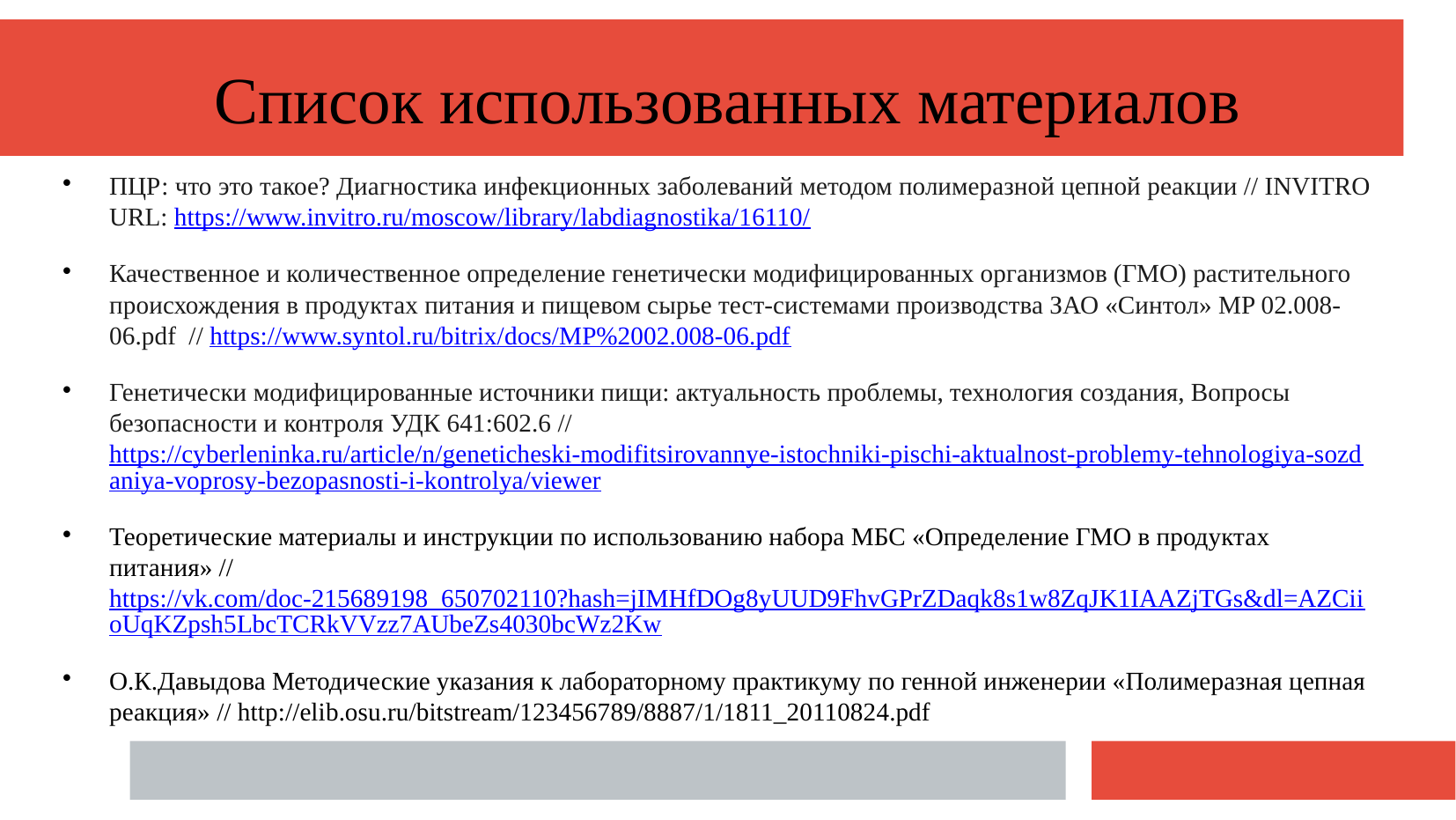

Список использованных материалов
ПЦР: что это такое? Диагностика инфекционных заболеваний методом полимеразной цепной реакции // INVITRO URL: https://www.invitro.ru/moscow/library/labdiagnostika/16110/
Качественное и количественное определение генетически модифицированных организмов (ГМО) растительного происхождения в продуктах питания и пищевом сырье тест-системами производства ЗАО «Синтол» MP 02.008-06.pdf  // https://www.syntol.ru/bitrix/docs/MP%2002.008-06.pdf
Генетически модифицированные источники пищи: актуальность проблемы, технология создания, Вопросы безопасности и контроля УДК 641:602.6 // https://cyberleninka.ru/article/n/geneticheski-modifitsirovannye-istochniki-pischi-aktualnost-problemy-tehnologiya-sozdaniya-voprosy-bezopasnosti-i-kontrolya/viewer
Теоретические материалы и инструкции по использованию набора МБС «Определение ГМО в продуктах питания» // https://vk.com/doc-215689198_650702110?hash=jIMHfDOg8yUUD9FhvGPrZDaqk8s1w8ZqJK1IAAZjTGs&dl=AZCiioUqKZpsh5LbcTCRkVVzz7AUbeZs4030bcWz2Kw
О.К.Давыдова Методические указания к лабораторному практикуму по генной инженерии «Полимеразная цепная реакция» // http://elib.osu.ru/bitstream/123456789/8887/1/1811_20110824.pdf